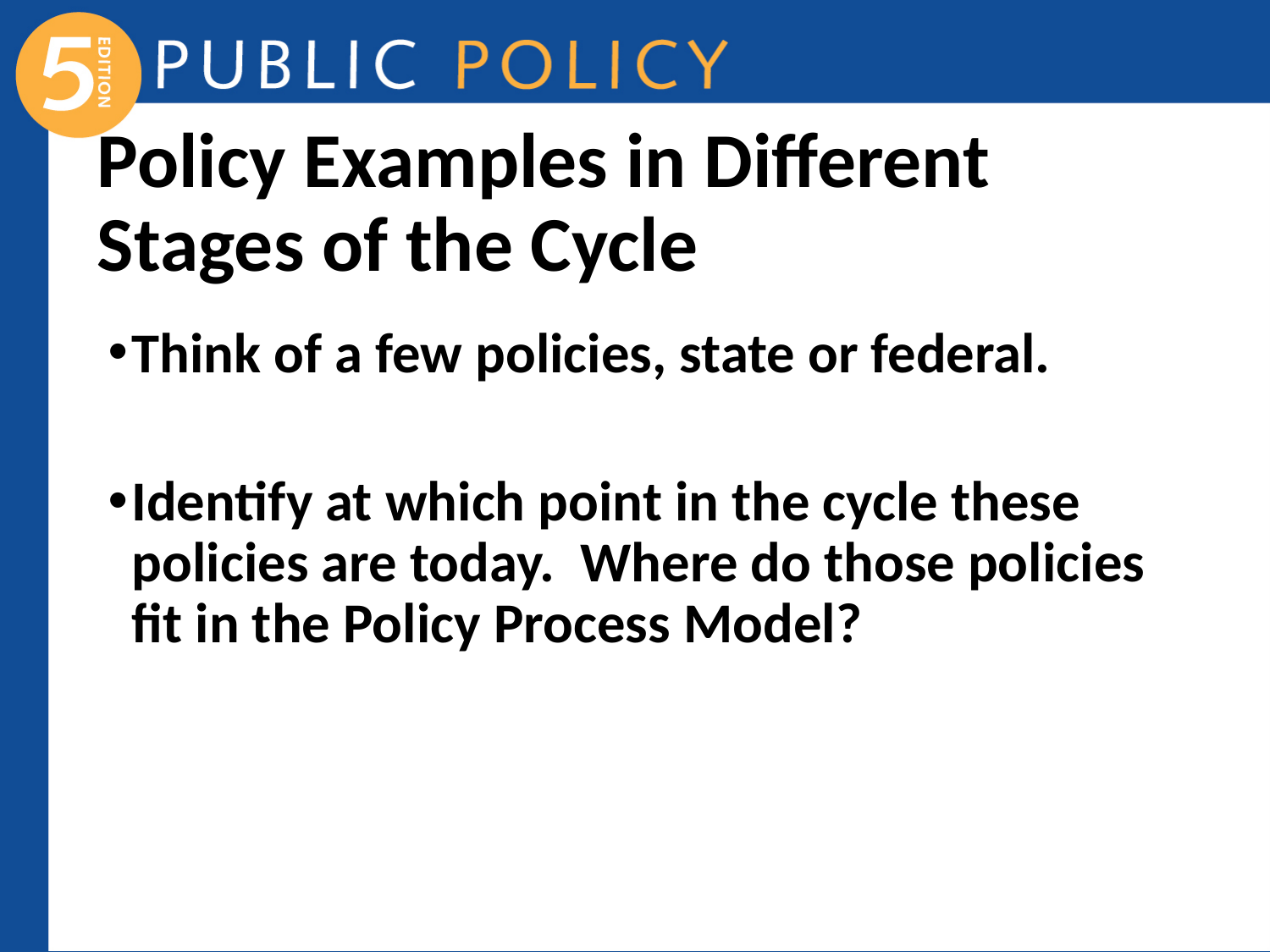

# Policy Examples in Different Stages of the Cycle
Think of a few policies, state or federal.

Identify at which point in the cycle these policies are today.  Where do those policies fit in the Policy Process Model?